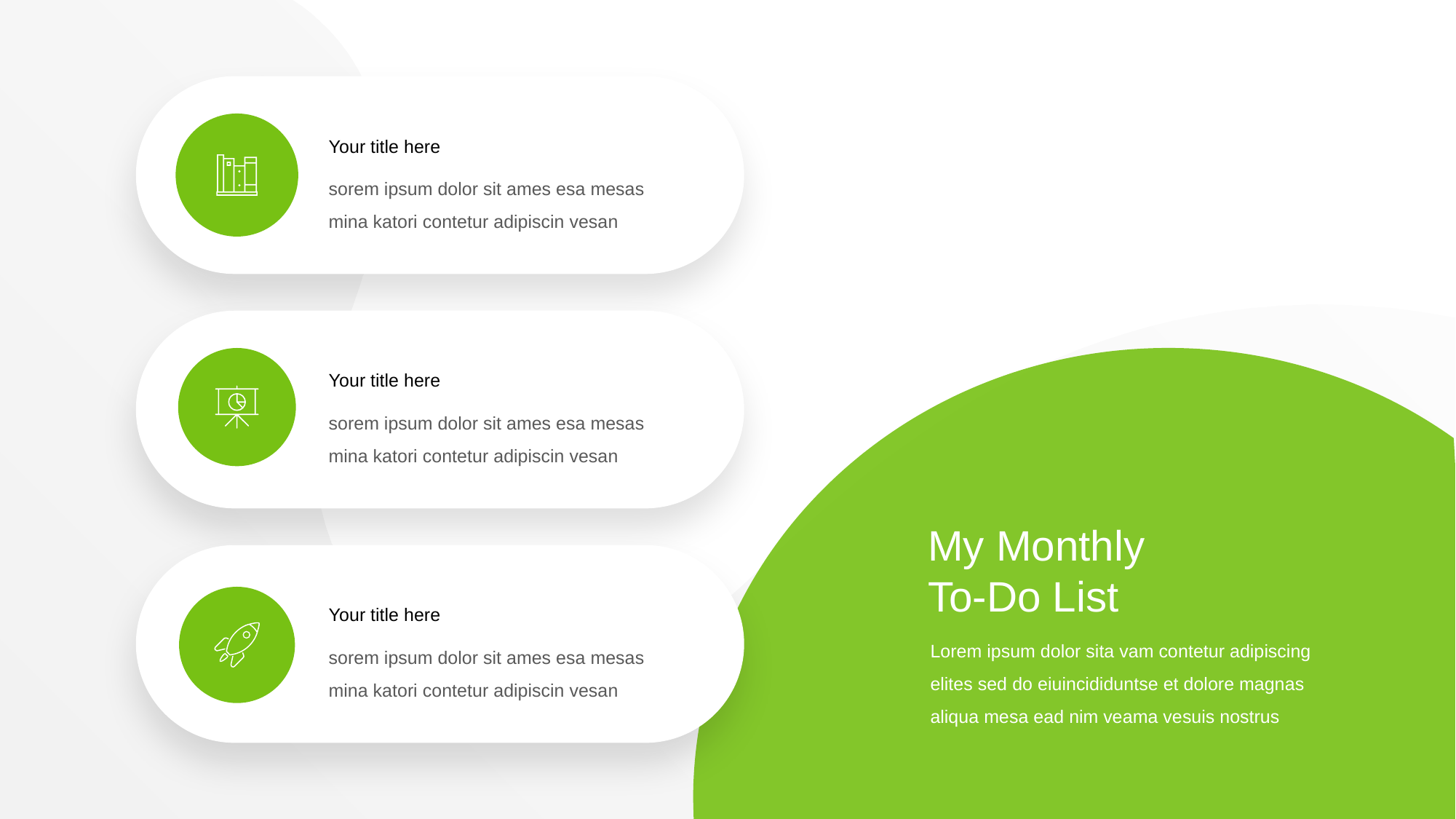

Your title here
sorem ipsum dolor sit ames esa mesas mina katori contetur adipiscin vesan

Your title here
sorem ipsum dolor sit ames esa mesas mina katori contetur adipiscin vesan

My Monthly To-Do List

Your title here
sorem ipsum dolor sit ames esa mesas mina katori contetur adipiscin vesan
Lorem ipsum dolor sita vam contetur adipiscing elites sed do eiuincididuntse et dolore magnas aliqua mesa ead nim veama vesuis nostrus